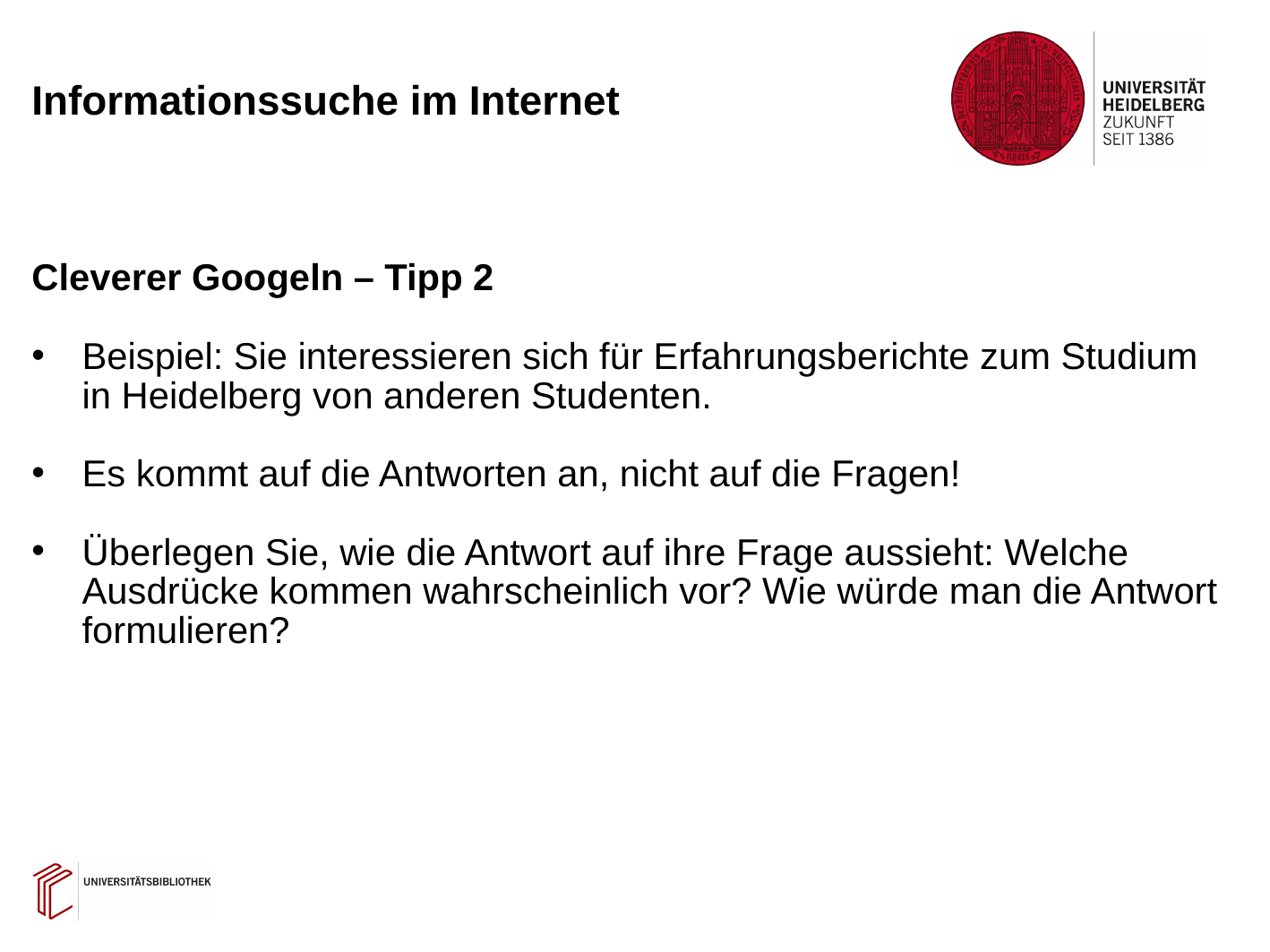

# Informationssuche im Internet

Cleverer Googeln – Tipp 2

Beispiel: Sie interessieren sich für Erfahrungsberichte zum Studium in Heidelberg von anderen Studenten.

Es kommt auf die Antworten an, nicht auf die Fragen!

Überlegen Sie, wie die Antwort auf ihre Frage aussieht: Welche Ausdrücke kommen wahrscheinlich vor? Wie würde man die Antwort formulieren?

18